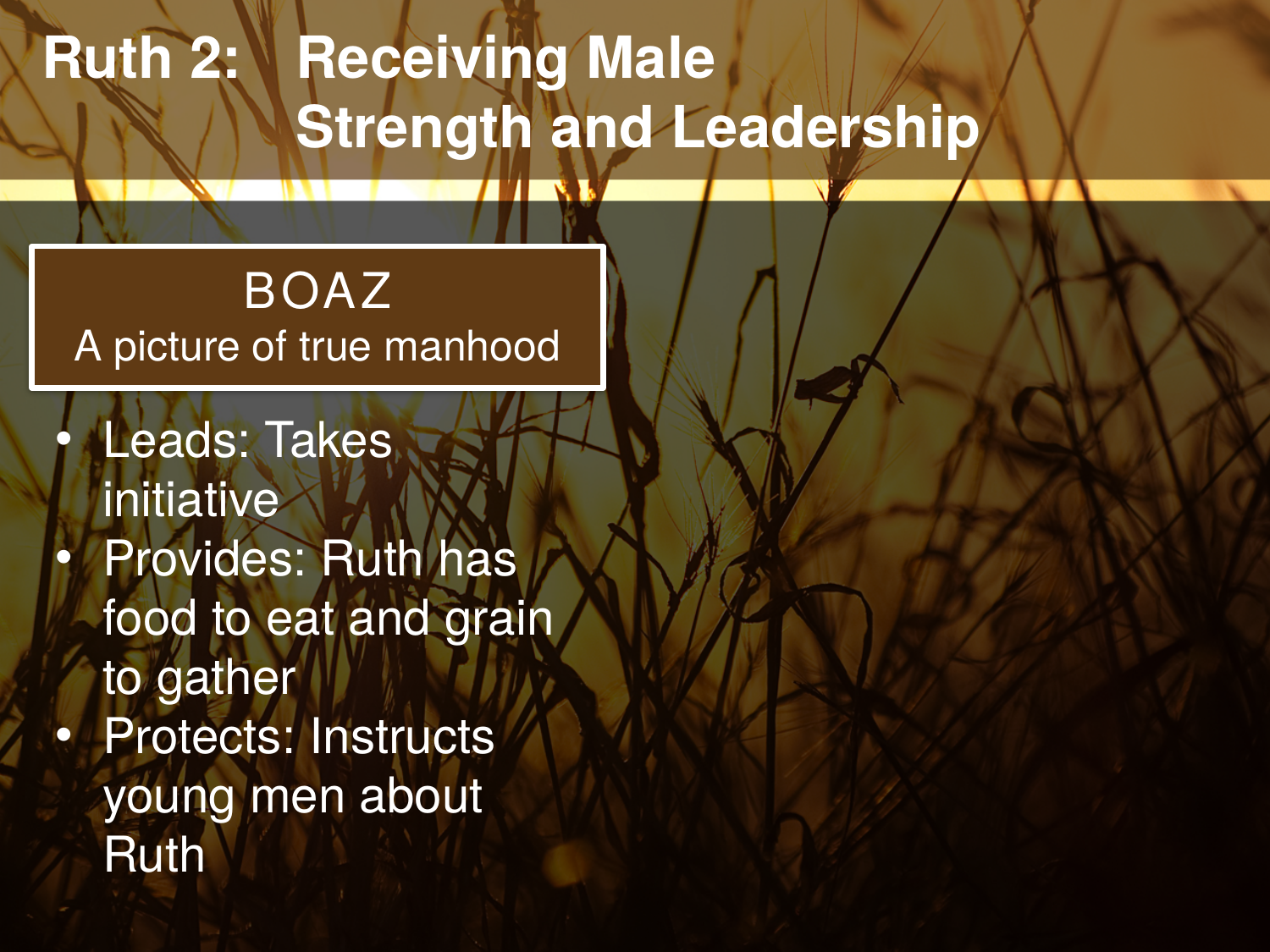

Ruth 2: 	Receiving Male
		Strength and Leadership

BOAZ
A picture of true manhood
Leads: Takes initiative
Provides: Ruth has food to eat and grain to gather
Protects: Instructs young men about Ruth